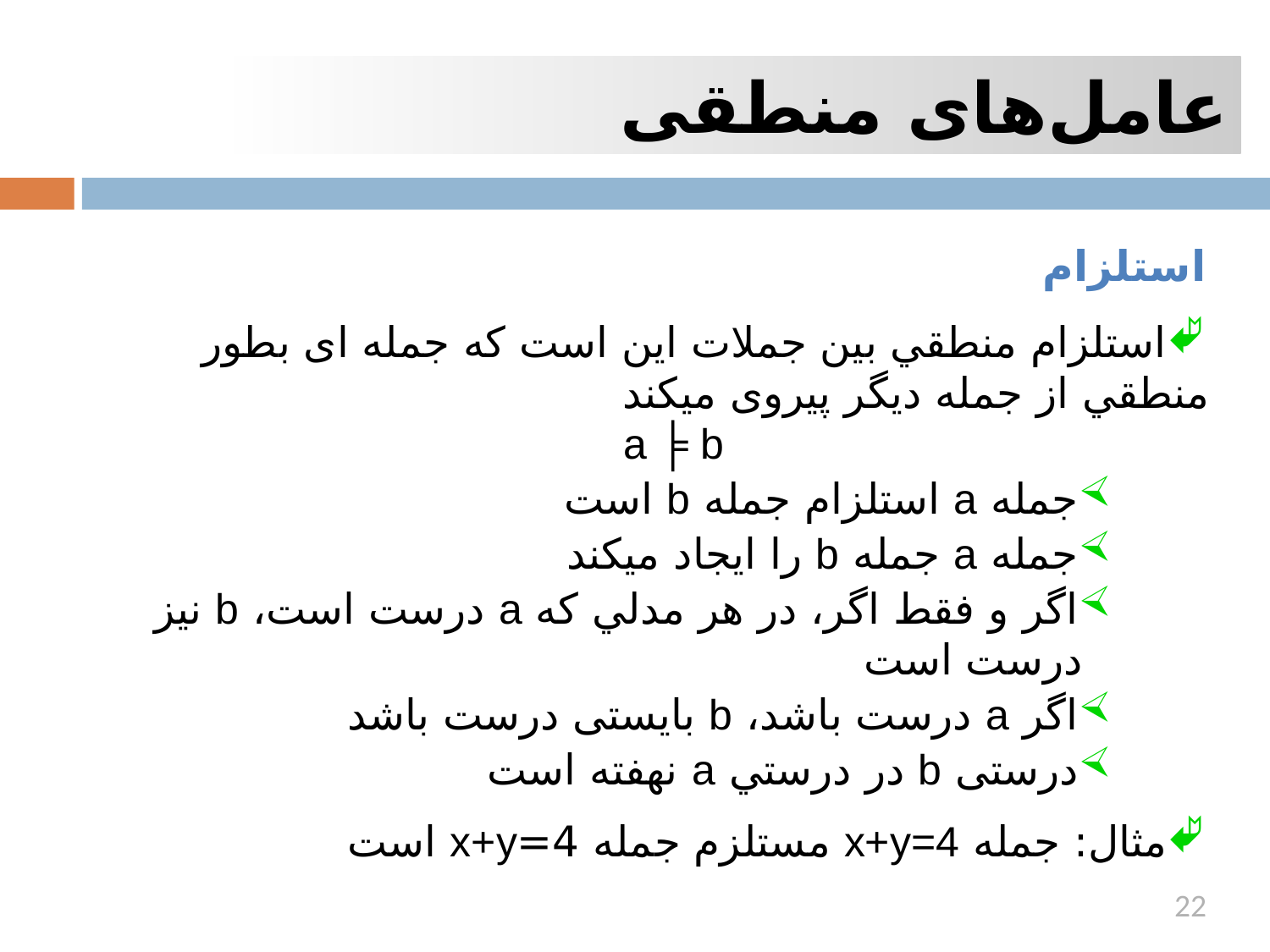

عامل‌های منطقی
استلزام
استلزام منطقي بين جملات اين است که جمله ای بطور منطقي از جمله ديگر پيروی ميکند
a ╞ b
جمله a استلزام جمله b است
جمله a جمله b را ايجاد ميکند
اگر و فقط اگر، در هر مدلي که a درست است، b نيز درست است
اگر a درست باشد، b بایستی درست باشد
درستی b در درستي a نهفته است
مثال: جمله x+y=4 مستلزم جمله 4=x+y است
22